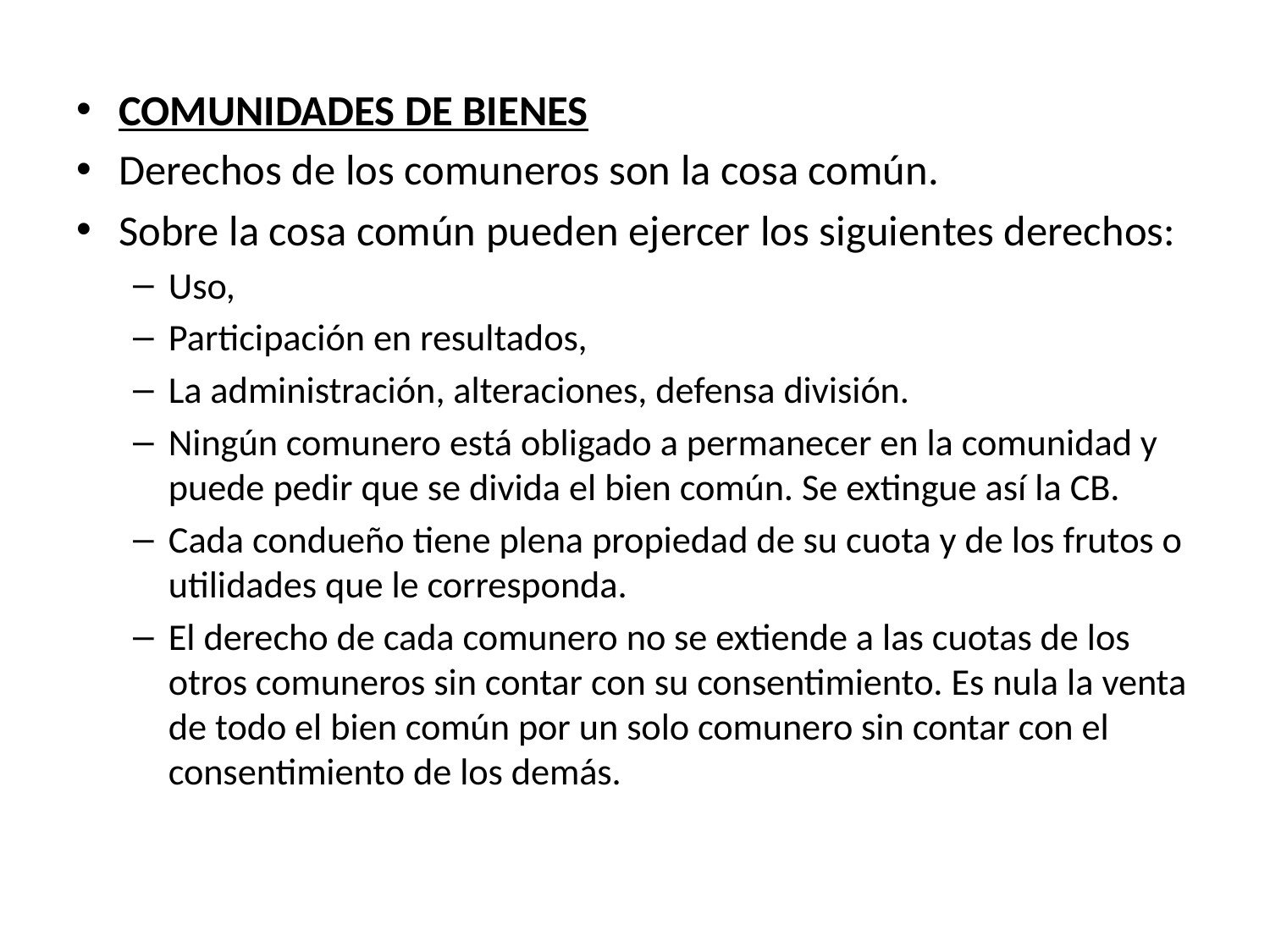

COMUNIDADES DE BIENES
Derechos de los comuneros son la cosa común.
Sobre la cosa común pueden ejercer los siguientes derechos:
Uso,
Participación en resultados,
La administración, alteraciones, defensa división.
Ningún comunero está obligado a permanecer en la comunidad y puede pedir que se divida el bien común. Se extingue así la CB.
Cada condueño tiene plena propiedad de su cuota y de los frutos o utilidades que le corresponda.
El derecho de cada comunero no se extiende a las cuotas de los otros comuneros sin contar con su consentimiento. Es nula la venta de todo el bien común por un solo comunero sin contar con el consentimiento de los demás.